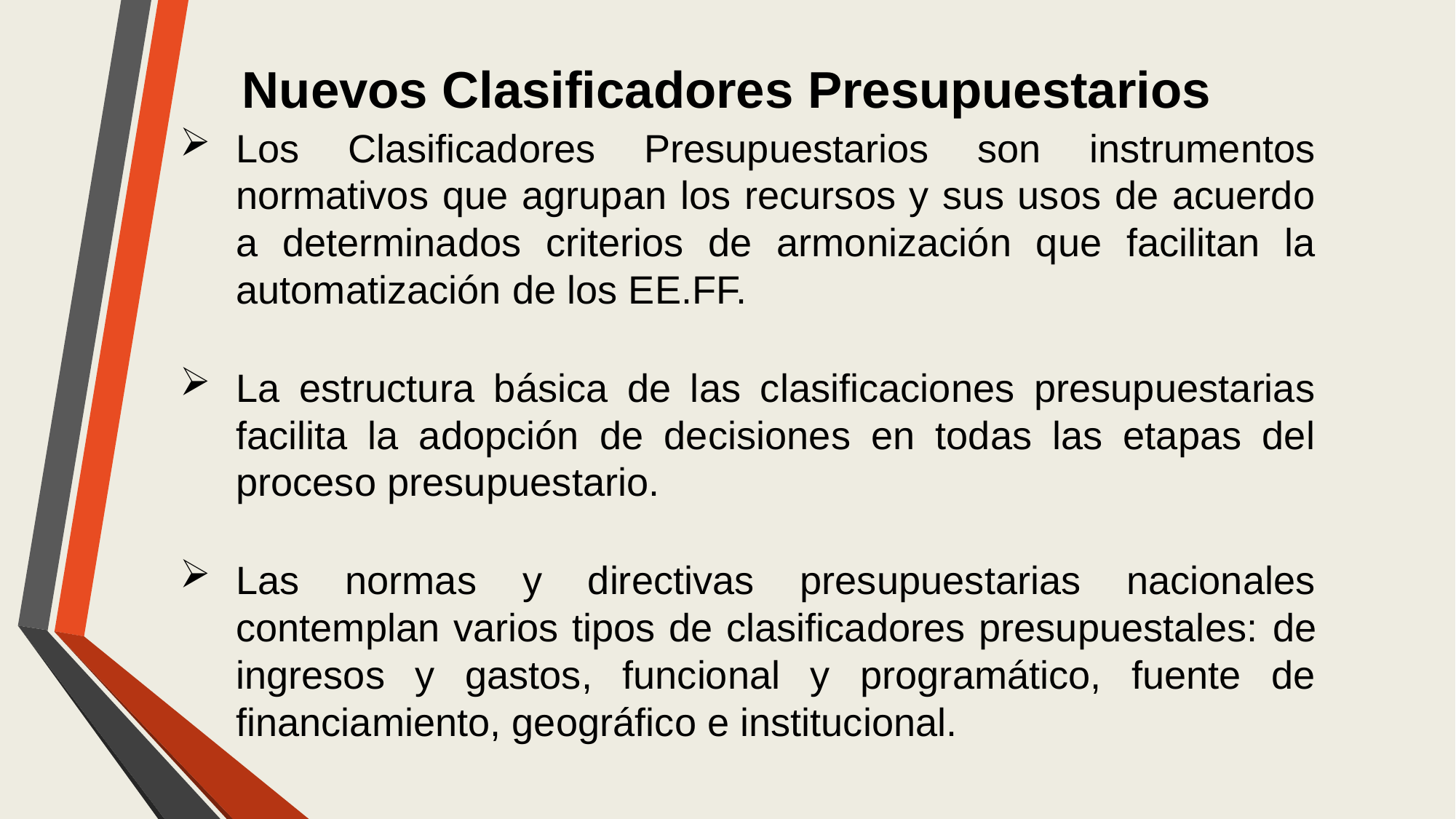

Nuevos Clasificadores Presupuestarios
Los Clasificadores Presupuestarios son instrumentos normativos que agrupan los recursos y sus usos de acuerdo a determinados criterios de armonización que facilitan la automatización de los EE.FF.

La estructura básica de las clasificaciones presupuestarias facilita la adopción de decisiones en todas las etapas del proceso presupuestario.

Las normas y directivas presupuestarias nacionales contemplan varios tipos de clasificadores presupuestales: de ingresos y gastos, funcional y programático, fuente de financiamiento, geográfico e institucional.